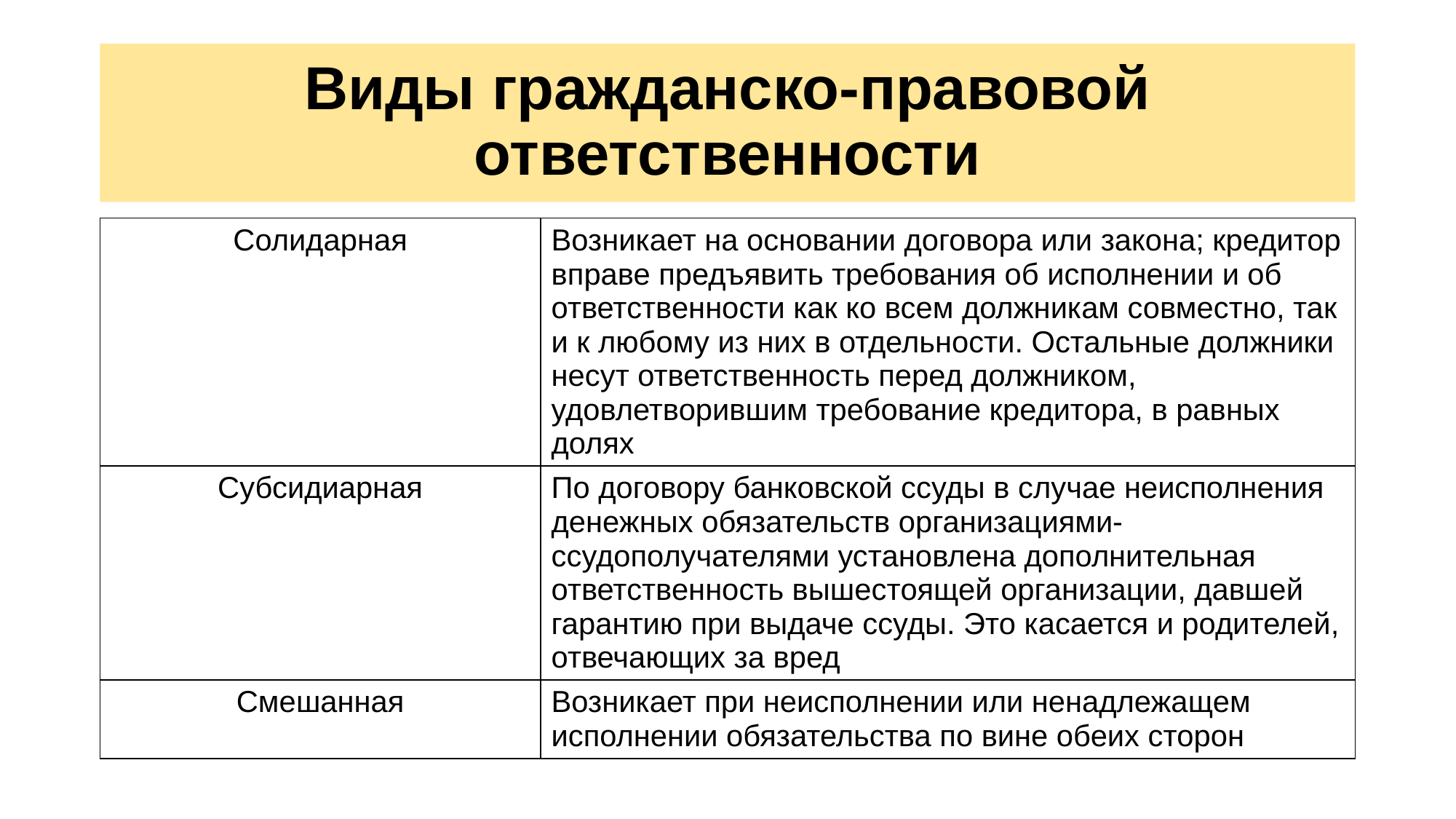

# Виды гражданско-правовой ответственности
| Солидарная | Возникает на основании договора или закона; кредитор вправе предъявить требования об исполнении и об ответственности как ко всем должникам совместно, так и к любому из них в отдельности. Остальные должники несут ответственность перед должником, удовлетворившим требование кредитора, в равных долях |
| --- | --- |
| Субсидиарная | По договору банковской ссуды в случае неисполнения денежных обязательств организациями-ссудополучателями установлена дополнительная ответственность вышестоящей организации, давшей гарантию при выдаче ссуды. Это касается и родителей, отвечающих за вред |
| Смешанная | Возникает при неисполнении или ненадлежащем исполнении обязательства по вине обеих сторон |